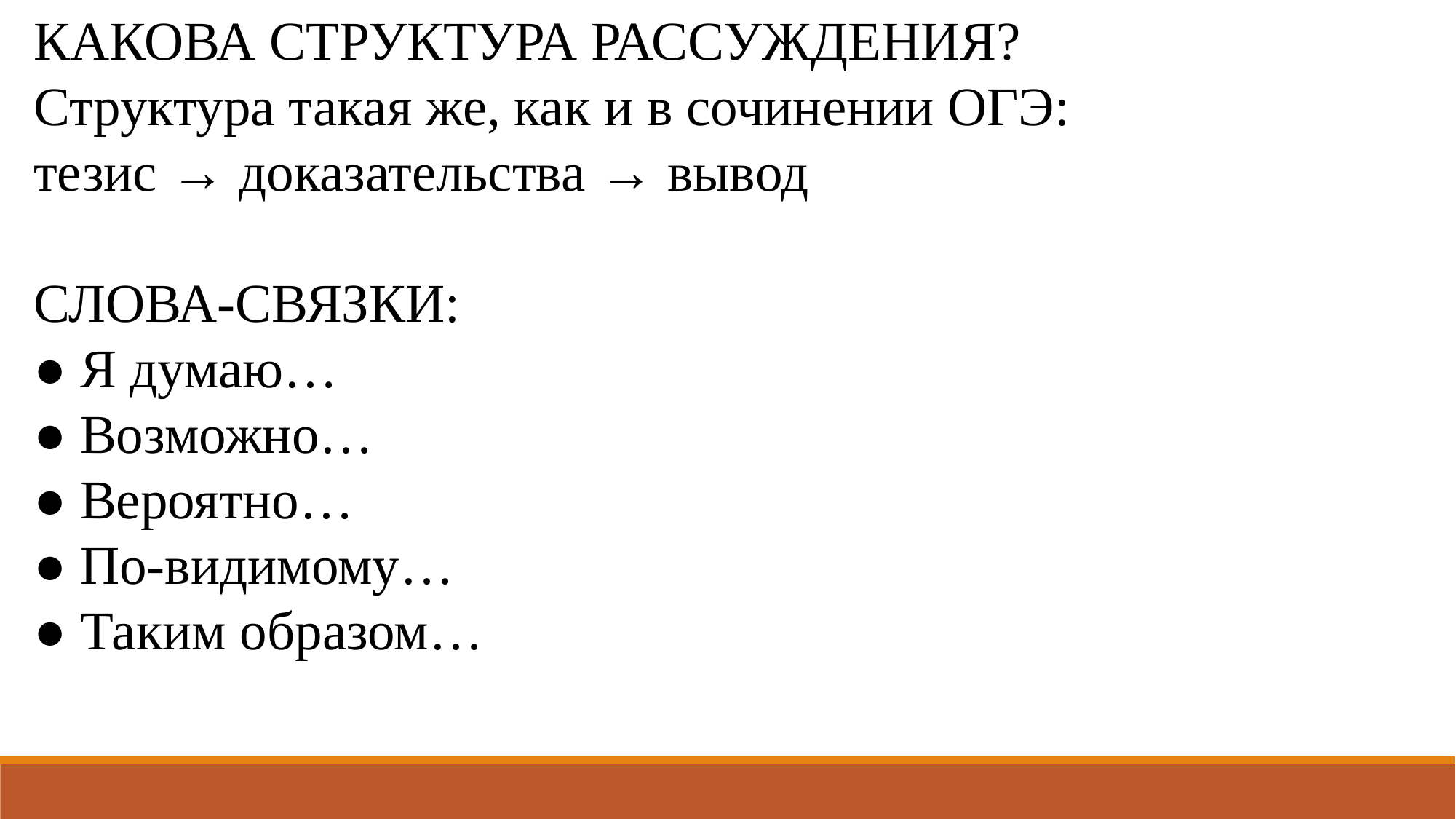

КАКОВА СТРУКТУРА РАССУЖДЕНИЯ? 
Структура такая же, как и в сочинении ОГЭ: 
тезис → доказательства → вывод 
СЛОВА-СВЯЗКИ: 
● Я думаю… 
● Возможно… 
● Вероятно… 
● По-видимому… 
● Таким образом…